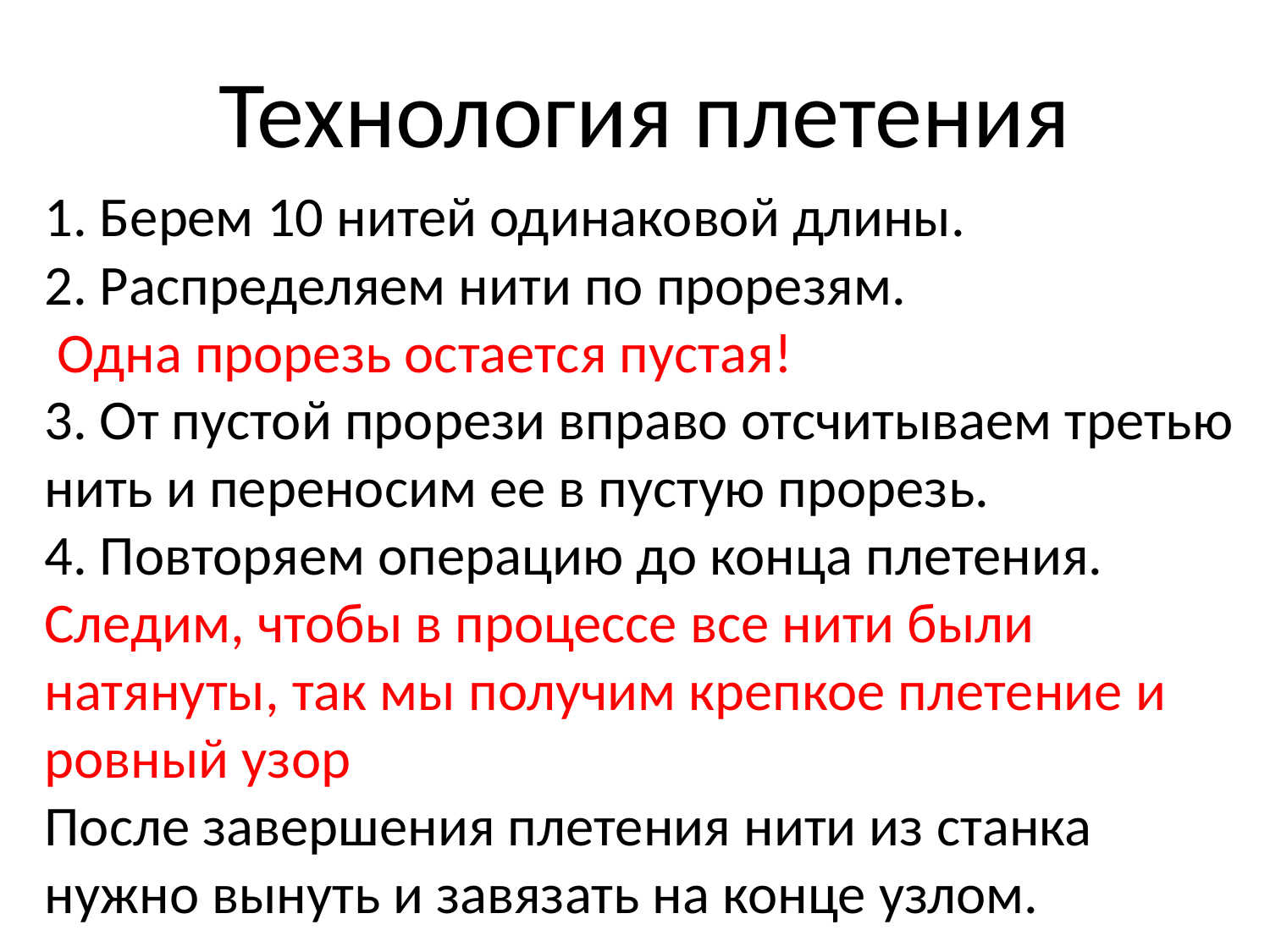

Технология плетения
1. Берем 10 нитей одинаковой длины.
2. Распределяем нити по прорезям.
 Одна прорезь остается пустая!
3. От пустой прорези вправо отсчитываем третью нить и переносим ее в пустую прорезь.
4. Повторяем операцию до конца плетения.
Следим, чтобы в процессе все нити были натянуты, так мы получим крепкое плетение и ровный узор
После завершения плетения нити из станка нужно вынуть и завязать на конце узлом.